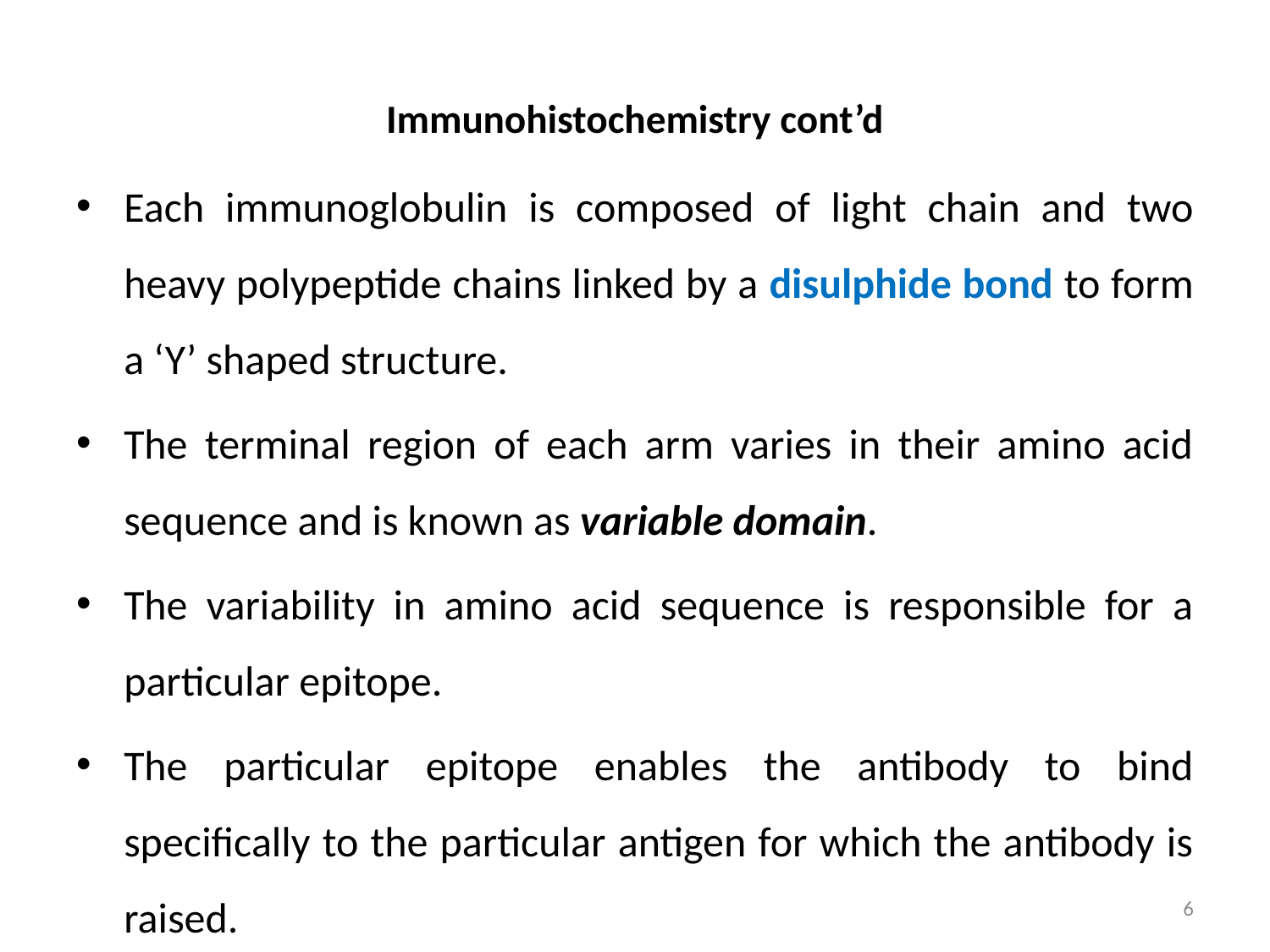

# Immunohistochemistry cont’d
Each immunoglobulin is composed of light chain and two heavy polypeptide chains linked by a disulphide bond to form a ‘Y’ shaped structure.
The terminal region of each arm varies in their amino acid sequence and is known as variable domain.
The variability in amino acid sequence is responsible for a particular epitope.
The particular epitope enables the antibody to bind specifically to the particular antigen for which the antibody is raised.

6